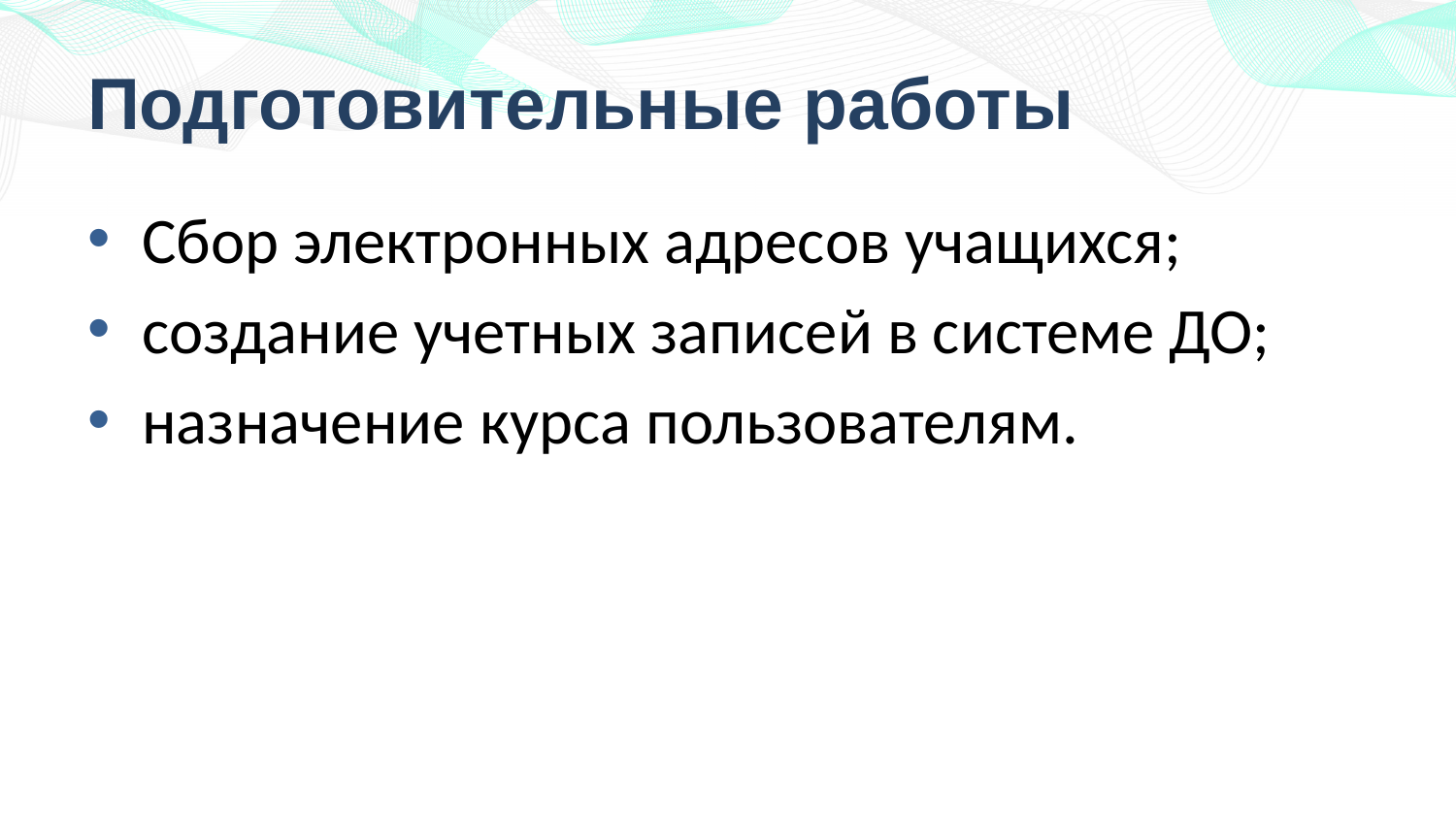

# Подготовительные работы
Сбор электронных адресов учащихся;
создание учетных записей в системе ДО;
назначение курса пользователям.